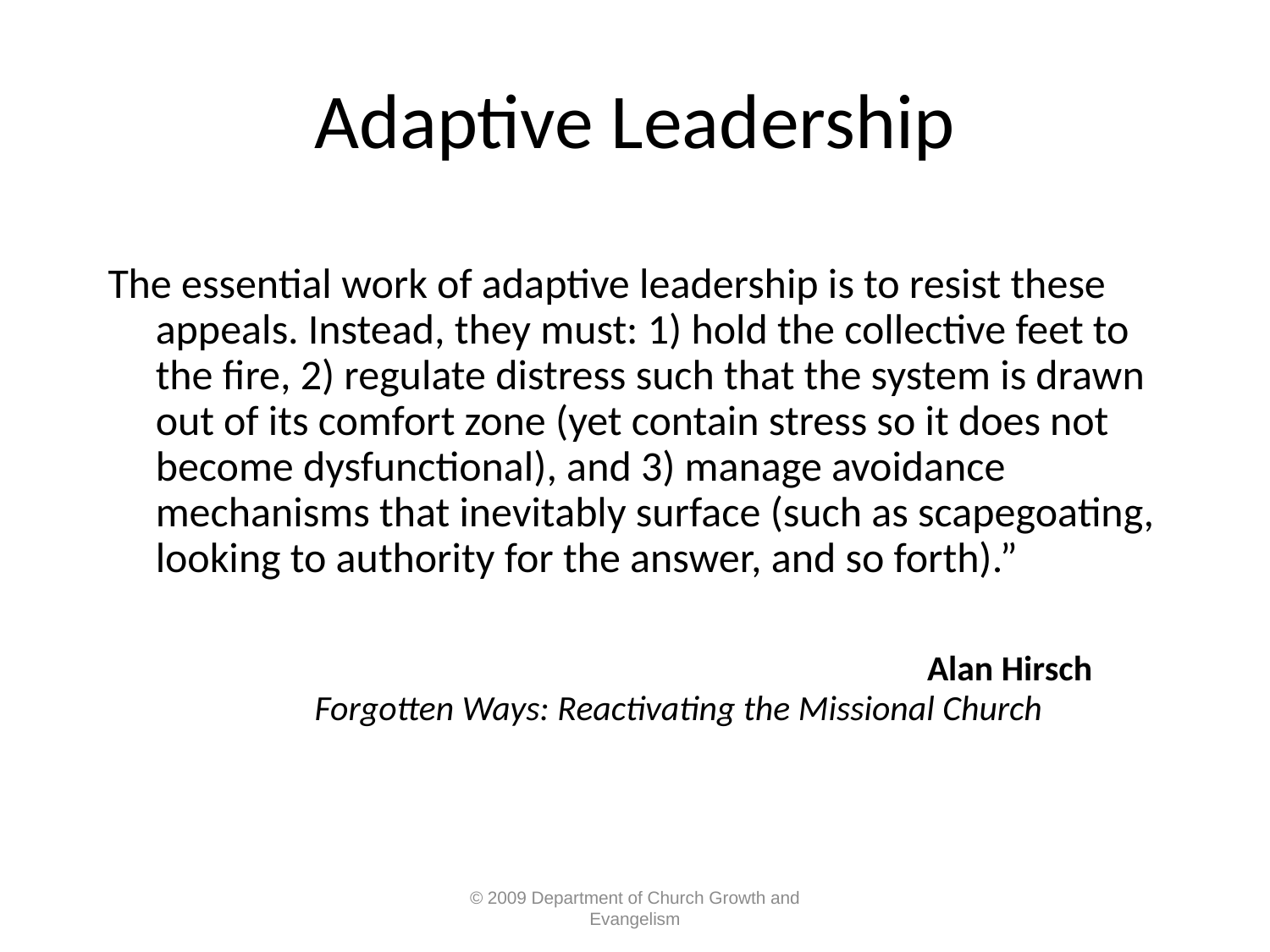

# Adaptive Leadership

The essential work of adaptive leadership is to resist these appeals. Instead, they must: 1) hold the collective feet to the fire, 2) regulate distress such that the system is drawn out of its comfort zone (yet contain stress so it does not become dysfunctional), and 3) manage avoidance mechanisms that inevitably surface (such as scapegoating, looking to authority for the answer, and so forth).”

							 Alan Hirsch
	    Forgotten Ways: Reactivating the Missional Church

© 2009 Department of Church Growth and Evangelism